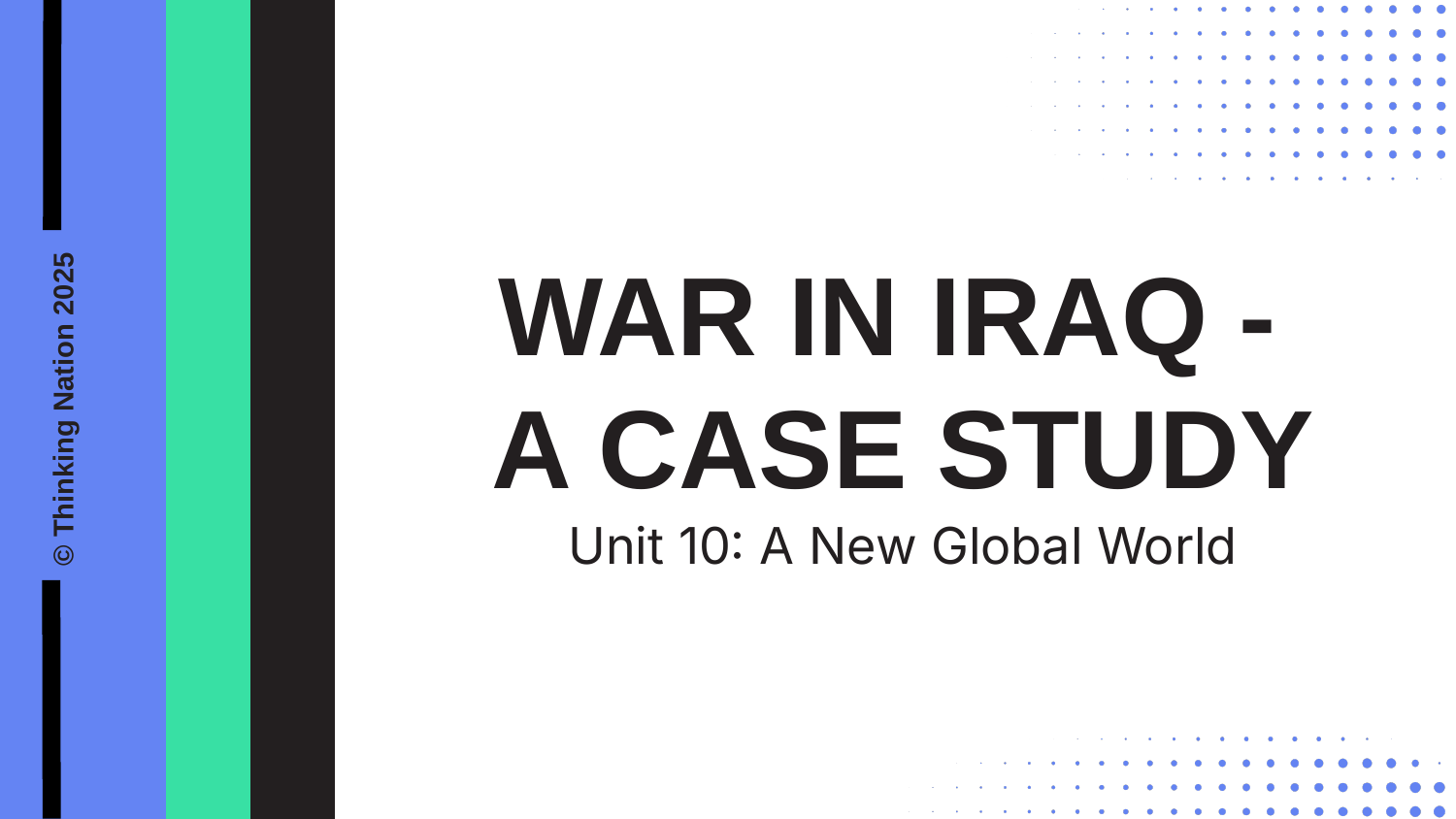

WAR IN IRAQ -
A CASE STUDY
© Thinking Nation 2025
Unit 10: A New Global World